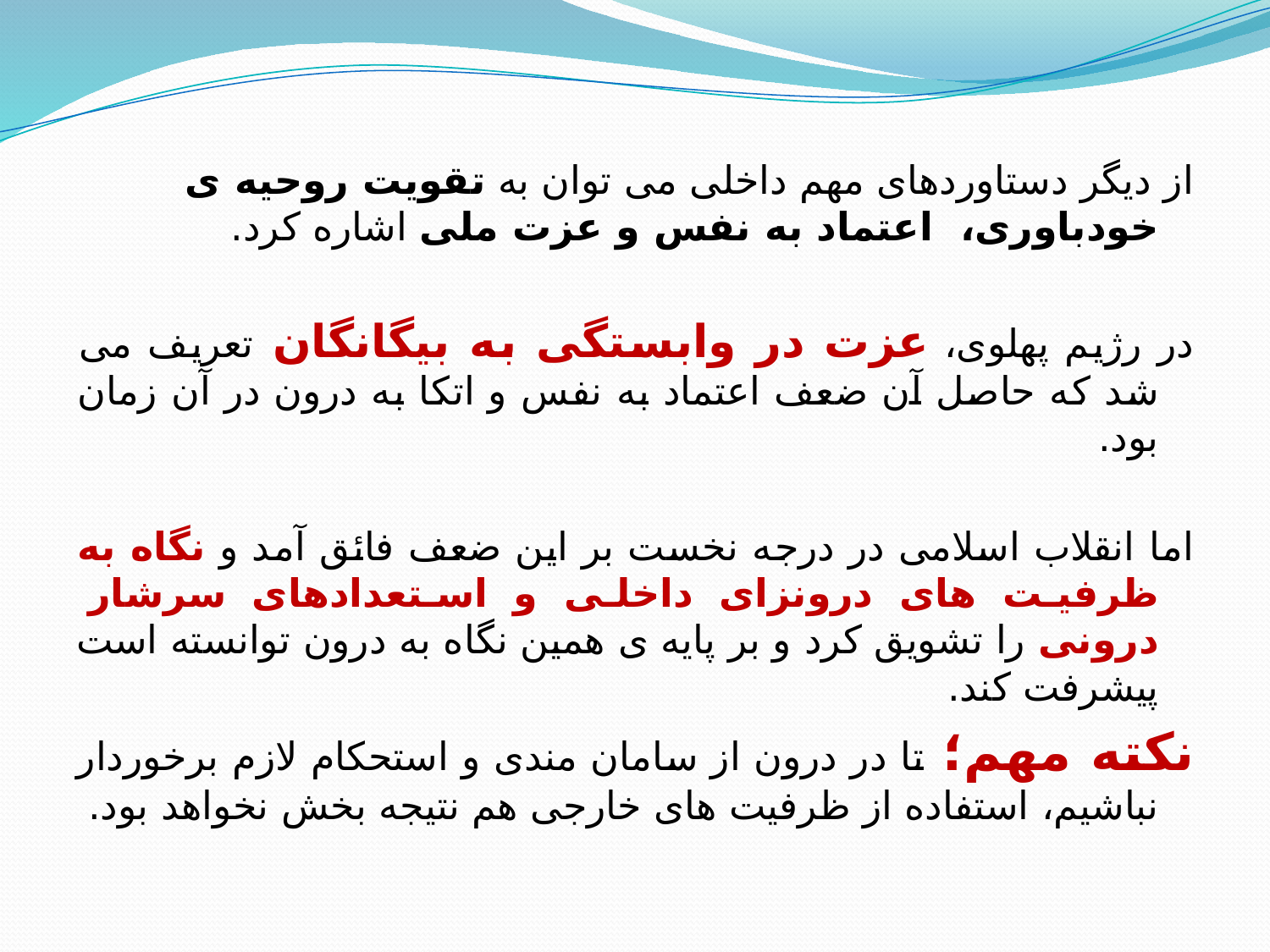

از دیگر دستاوردهای مهم داخلی می توان به تقویت روحیه ی خودباوری،  اعتماد به نفس و عزت ملی اشاره کرد.

در رژیم پهلوی، عزت در وابستگی به بیگانگان تعریف می شد که حاصل آن ضعف اعتماد به نفس و اتکا به درون در آن زمان بود.

اما انقلاب اسلامی در درجه نخست بر این ضعف فائق آمد و نگاه به ظرفیت های درونزای داخلی و استعدادهای سرشار درونی را تشویق کرد و بر پایه ی همین نگاه به درون توانسته است پیشرفت کند.
نکته مهم؛ تا در درون از سامان مندی و استحکام لازم برخوردار نباشیم، استفاده از ظرفیت های خارجی هم نتیجه بخش نخواهد بود.